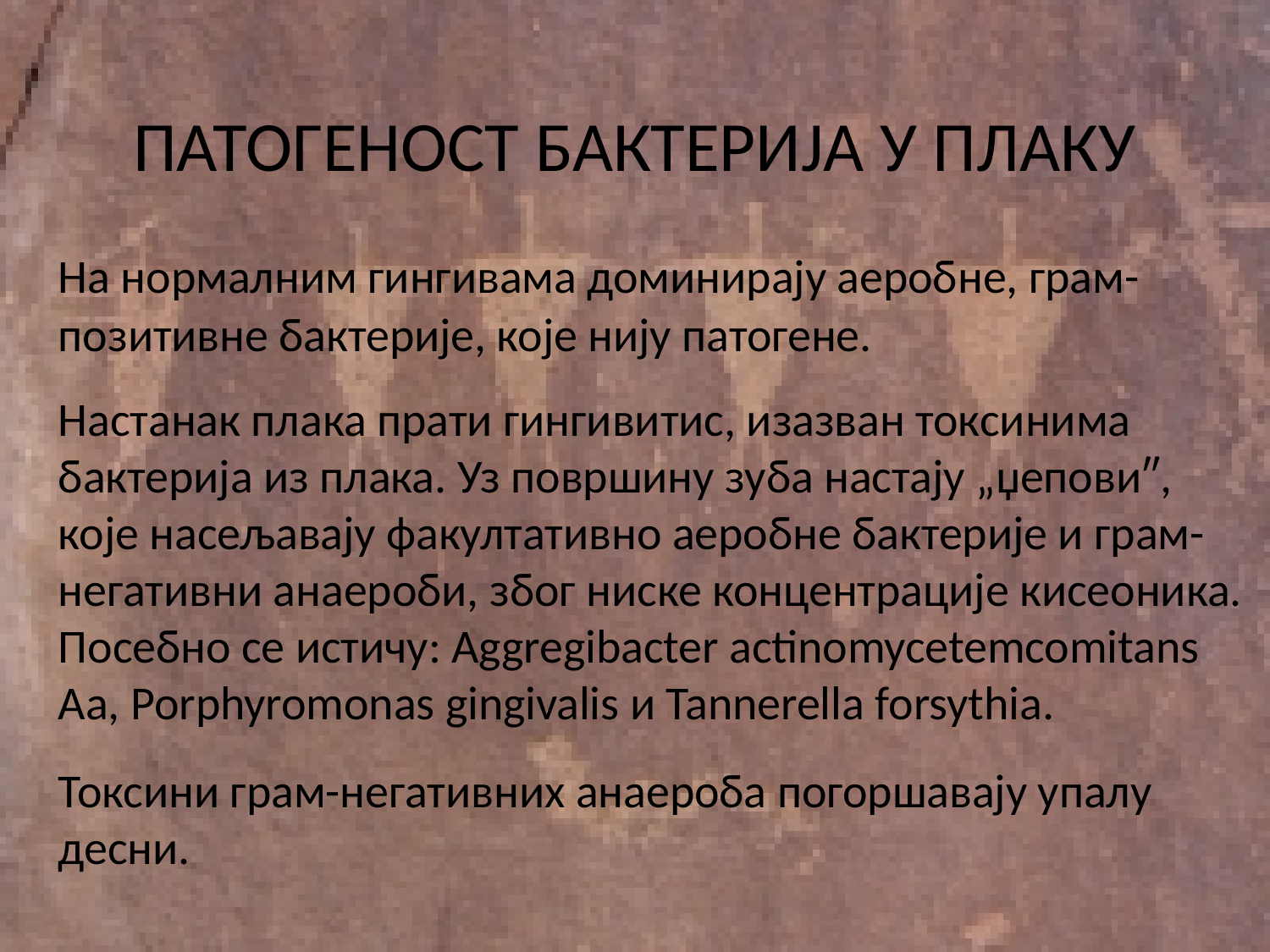

# ПАТОГЕНОСТ БАКТЕРИЈА У ПЛАКУ
		На нормалним гингивама доминирају аеробне, грам-позитивне бактерије, које нију патогене.

		Настанак плака прати гингивитис, изазван токсинима бактерија из плака. Уз површину зуба настају „џепови″, које насељавају факултативно аеробне бактерије и грам-негативни анаероби, због ниске концентрације кисеоника. Посебно се истичу: Aggregibacter actinomycetemcomitans Aa, Porphyromonas gingivalis и Tannerella forsythia.

		Токсини грам-негативних анаероба погоршавају упалу десни.